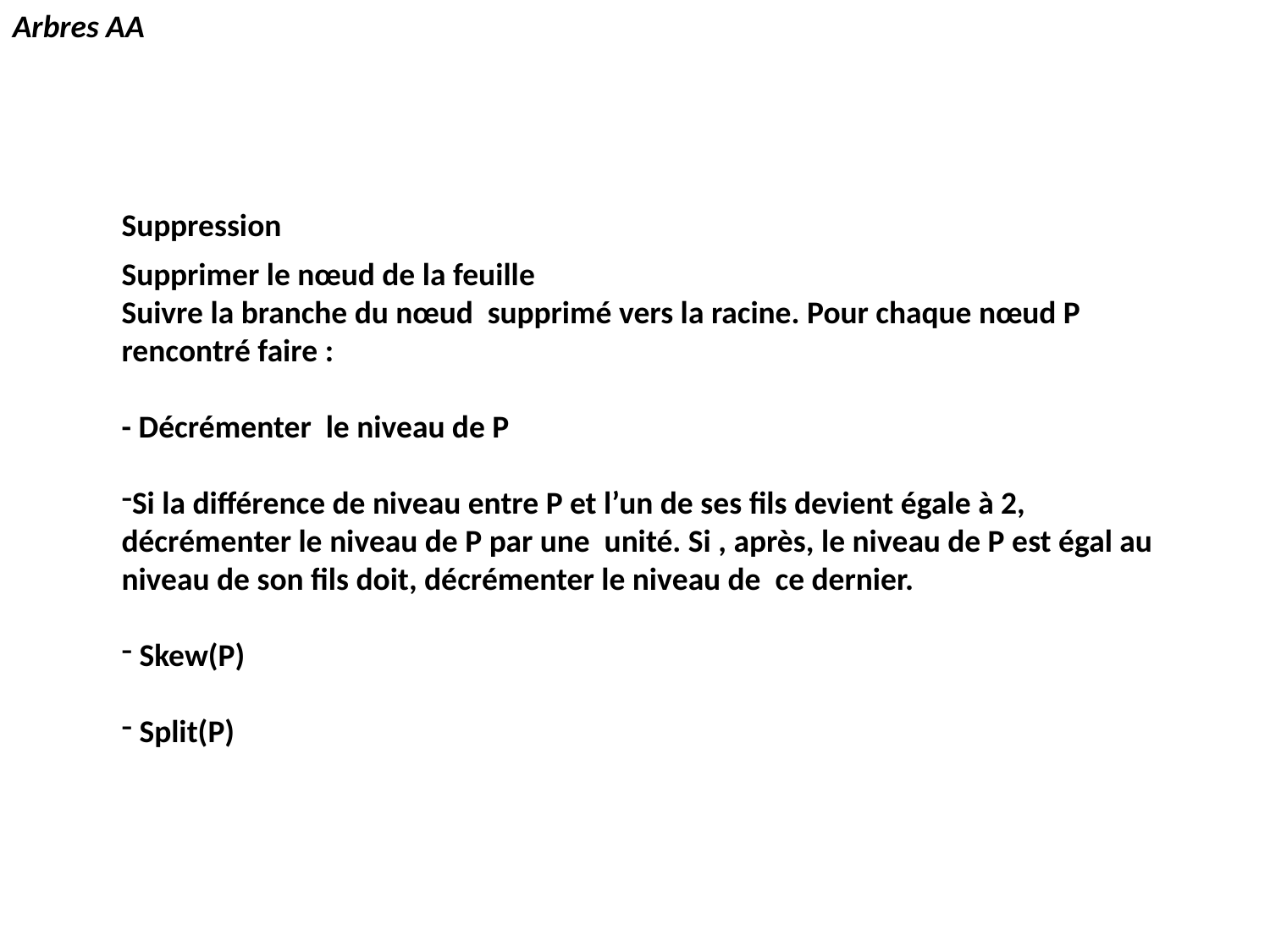

Arbres AA

Suppression
Supprimer le nœud de la feuille
Suivre la branche du nœud  supprimé vers la racine. Pour chaque nœud P rencontré faire :

- Décrémenter  le niveau de P

Si la différence de niveau entre P et l’un de ses fils devient égale à 2, décrémenter le niveau de P par une  unité. Si , après, le niveau de P est égal au niveau de son fils doit, décrémenter le niveau de  ce dernier.

 Skew(P)

 Split(P)